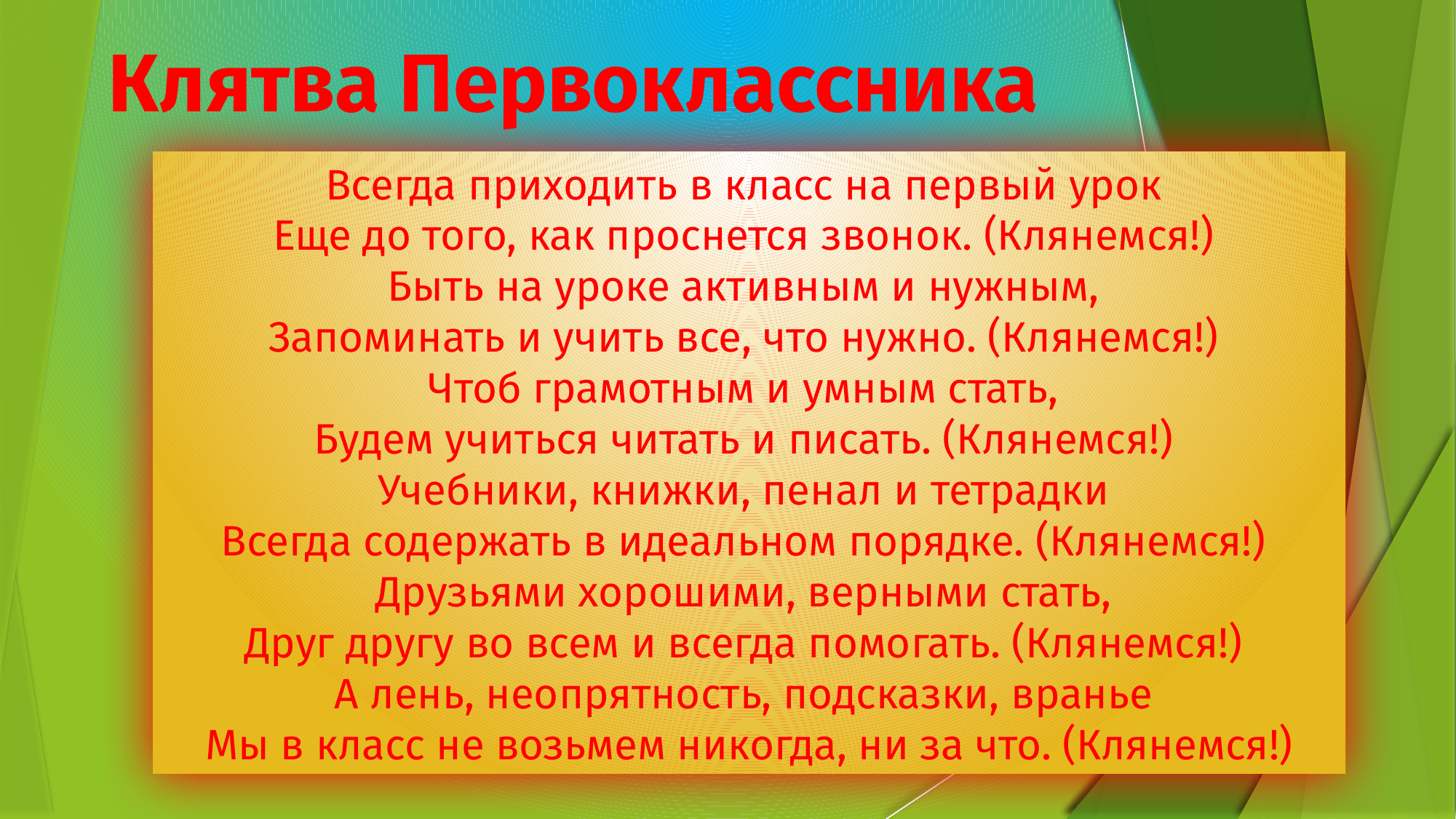

Клятва Первоклассника
Всегда приходить в класс на первый урок
Еще до того, как проснется звонок. (Клянемся!)
Быть на уроке активным и нужным,
Запоминать и учить все, что нужно. (Клянемся!)
Чтоб грамотным и умным стать,
Будем учиться читать и писать. (Клянемся!)
Учебники, книжки, пенал и тетрадки
Всегда содержать в идеальном порядке. (Клянемся!)
Друзьями хорошими, верными стать,
Друг другу во всем и всегда помогать. (Клянемся!)
А лень, неопрятность, подсказки, вранье
Мы в класс не возьмем никогда, ни за что. (Клянемся!)